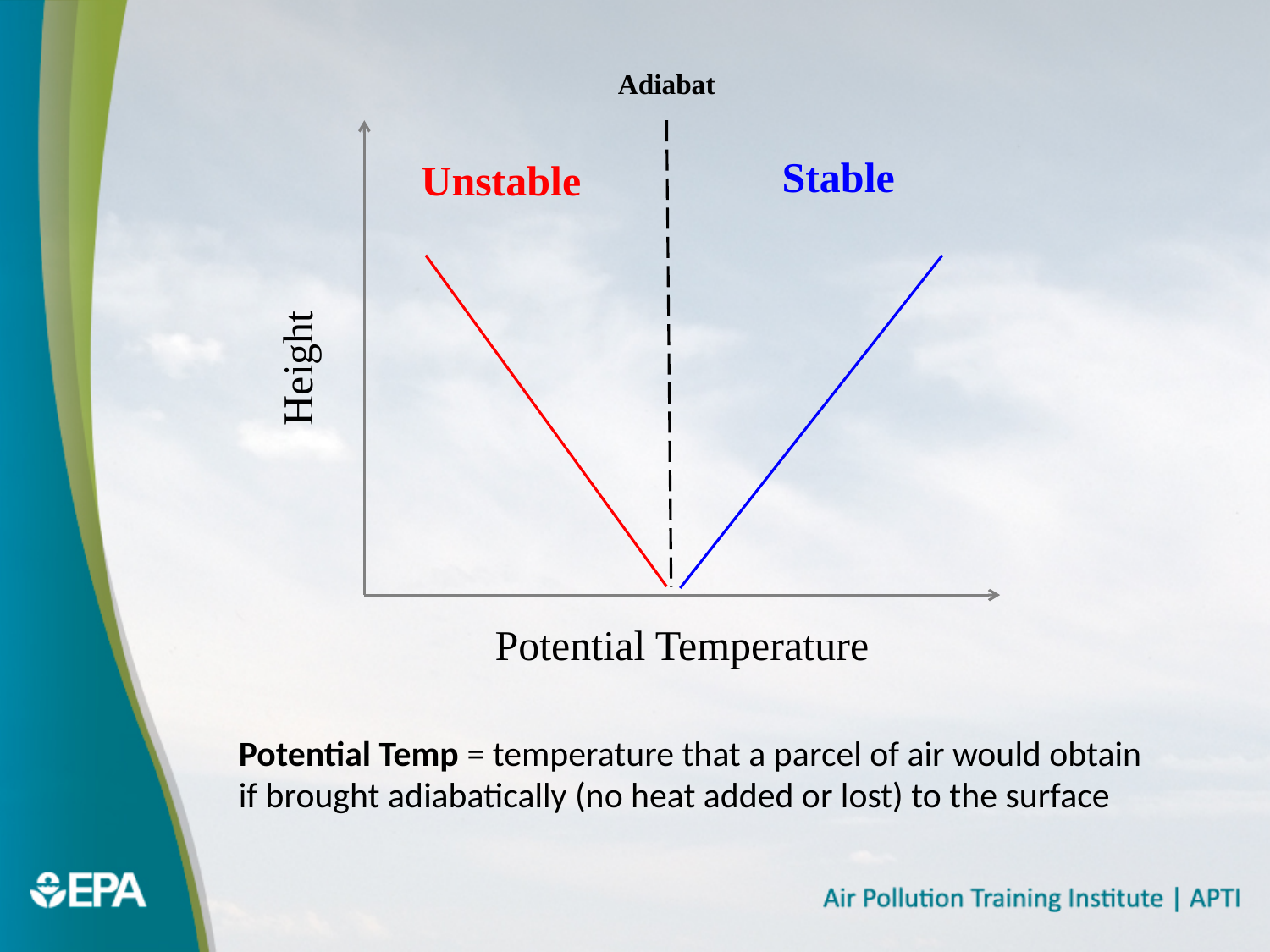

2/24/2026
14
Adiabat
Height
Potential Temperature
Stable
Unstable
Potential Temp = temperature that a parcel of air would obtain if brought adiabatically (no heat added or lost) to the surface